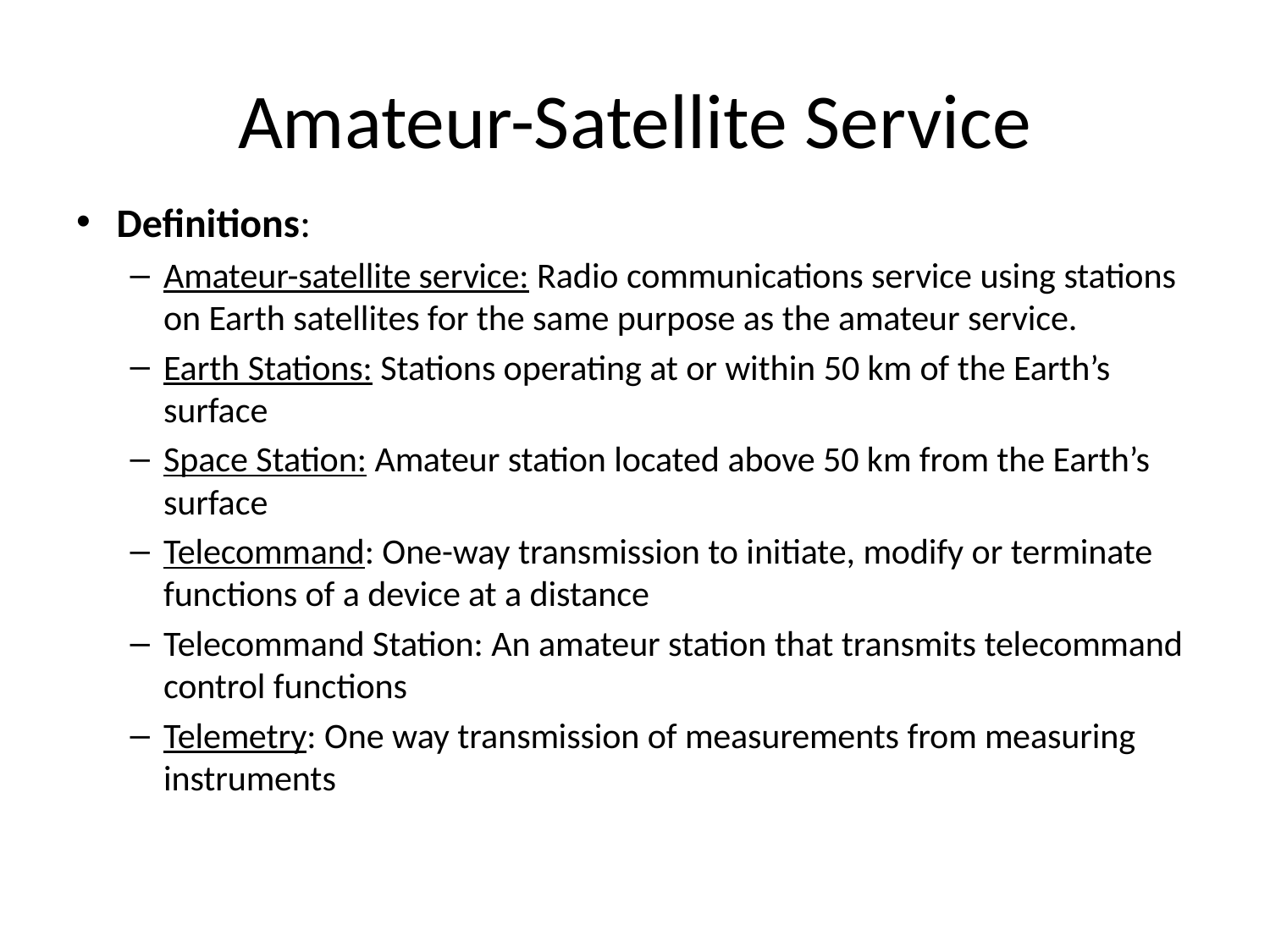

# Amateur-Satellite Service
Definitions:
Amateur-satellite service: Radio communications service using stations on Earth satellites for the same purpose as the amateur service.
Earth Stations: Stations operating at or within 50 km of the Earth’s surface
Space Station: Amateur station located above 50 km from the Earth’s surface
Telecommand: One-way transmission to initiate, modify or terminate functions of a device at a distance
Telecommand Station: An amateur station that transmits telecommand control functions
Telemetry: One way transmission of measurements from measuring instruments